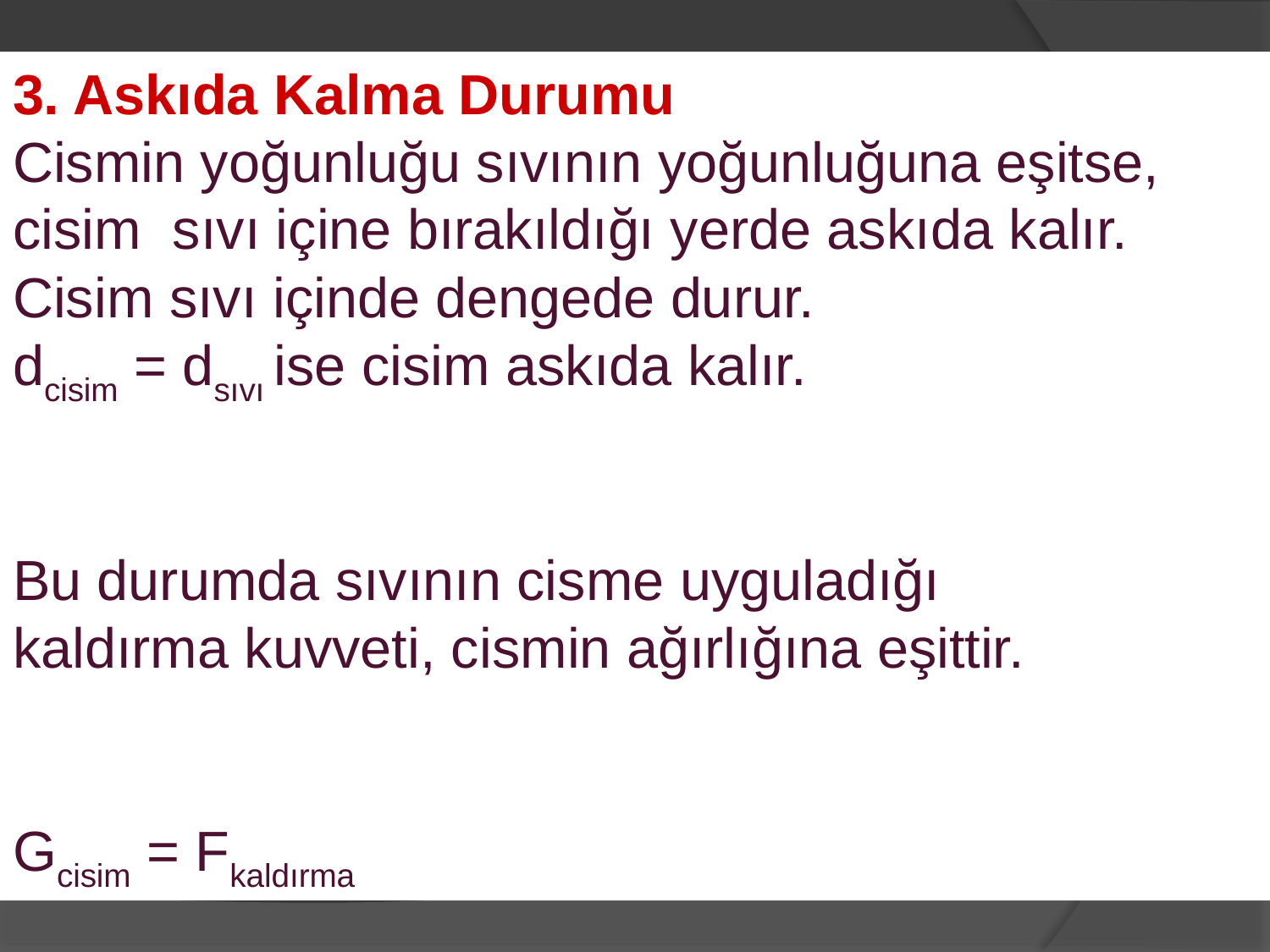

3. Askıda Kalma Durumu
Cismin yoğunluğu sıvının yoğunluğuna eşitse, cisim  sıvı içine bırakıldığı yerde askıda kalır. Cisim sıvı içinde dengede durur.
dcisim = dsıvı ise cisim askıda kalır.

Bu durumda sıvının cisme uyguladığı kaldırma kuvveti, cismin ağırlığına eşittir.

Gcisim = Fkaldırma